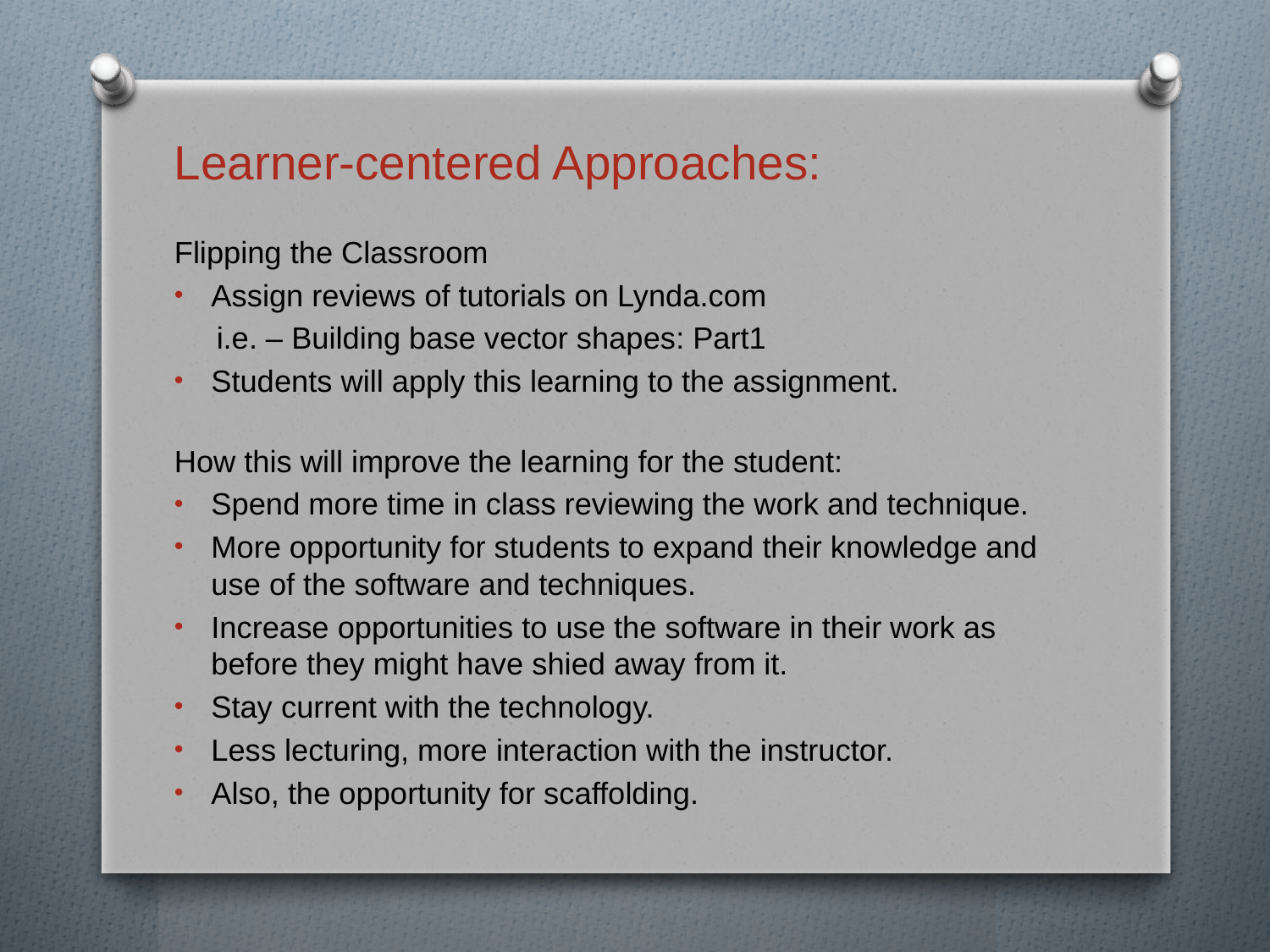

Learner-centered Approaches:
Flipping the Classroom
Assign reviews of tutorials on Lynda.com
     i.e. – Building base vector shapes: Part1
Students will apply this learning to the assignment.
How this will improve the learning for the student:
Spend more time in class reviewing the work and technique.
More opportunity for students to expand their knowledge and use of the software and techniques.
Increase opportunities to use the software in their work as before they might have shied away from it.
Stay current with the technology.
Less lecturing, more interaction with the instructor.
Also, the opportunity for scaffolding.